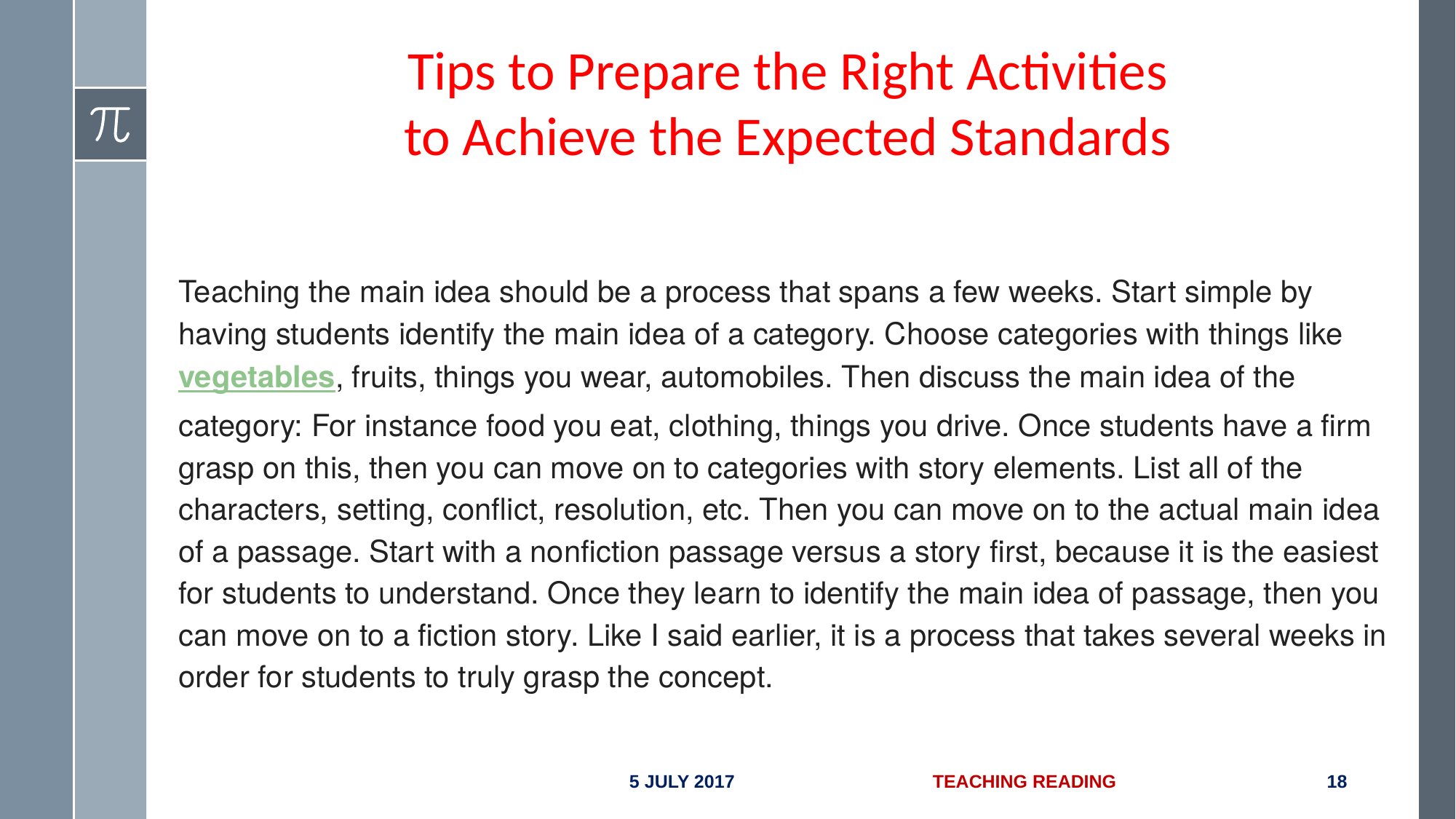

Tips to Prepare the Right Activities
to Achieve the Expected Standards
Teaching the main idea should be a process that spans a few weeks. Start simple by having students identify the main idea of a category. Choose categories with things like vegetables, fruits, things you wear, automobiles. Then discuss the main idea of the category: For instance food you eat, clothing, things you drive. Once students have a firm grasp on this, then you can move on to categories with story elements. List all of the characters, setting, conflict, resolution, etc. Then you can move on to the actual main idea of a passage. Start with a nonfiction passage versus a story first, because it is the easiest for students to understand. Once they learn to identify the main idea of passage, then you can move on to a fiction story. Like I said earlier, it is a process that takes several weeks in order for students to truly grasp the concept.
5 July 2017
Teaching Reading
18